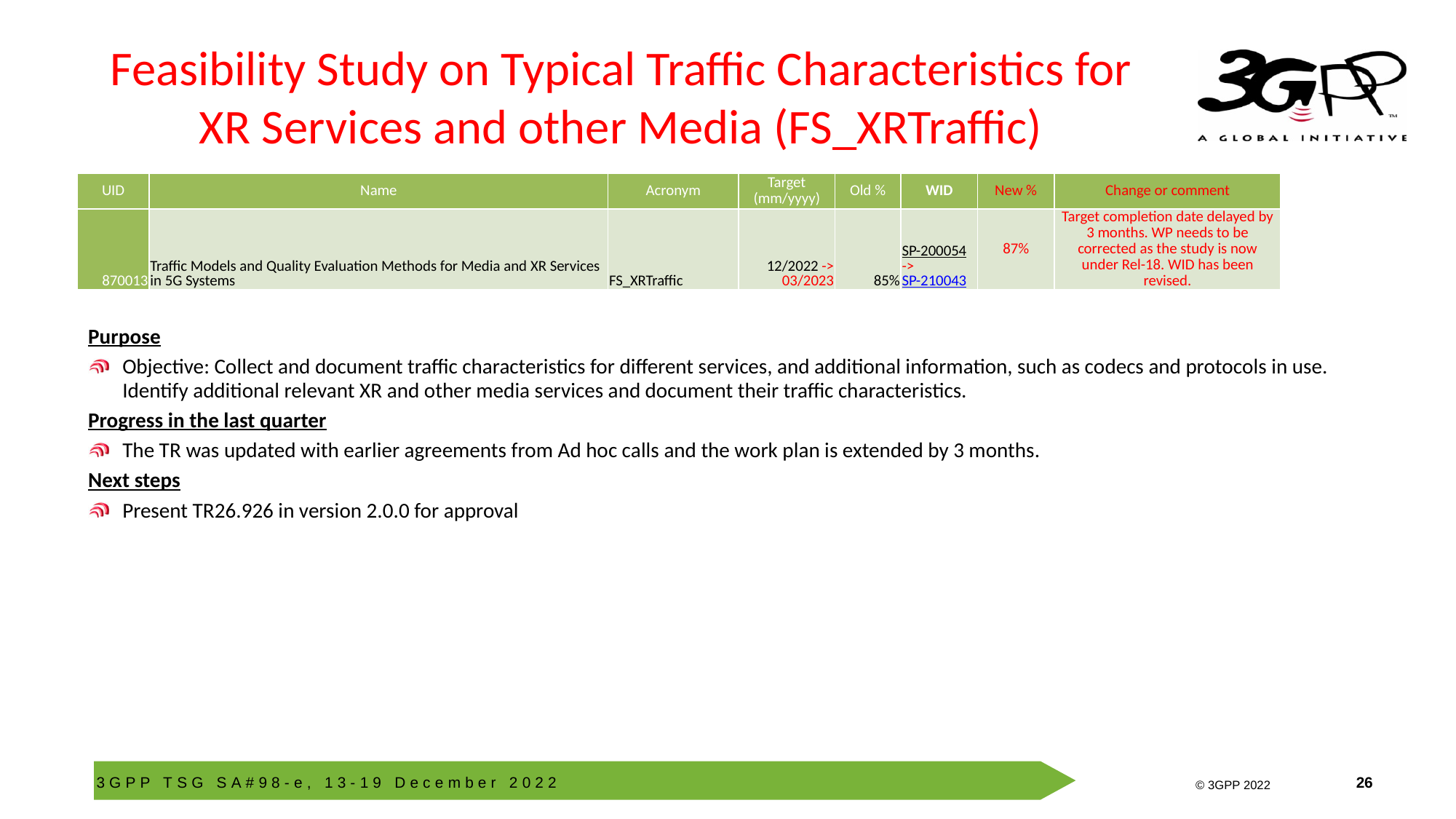

# Feasibility Study on Typical Traffic Characteristics for XR Services and other Media (FS_XRTraffic)
| UID | Name | Acronym | Target (mm/yyyy) | Old % | WID | New % | Change or comment |
| --- | --- | --- | --- | --- | --- | --- | --- |
| 870013 | Traffic Models and Quality Evaluation Methods for Media and XR Services in 5G Systems | FS\_XRTraffic | 12/2022 -> 03/2023 | 85% | SP-200054 -> SP-210043 | 87% | Target completion date delayed by 3 months. WP needs to be corrected as the study is now under Rel-18. WID has been revised. |
Purpose
Objective: Collect and document traffic characteristics for different services, and additional information, such as codecs and protocols in use. Identify additional relevant XR and other media services and document their traffic characteristics.
Progress in the last quarter
The TR was updated with earlier agreements from Ad hoc calls and the work plan is extended by 3 months.
Next steps
Present TR26.926 in version 2.0.0 for approval